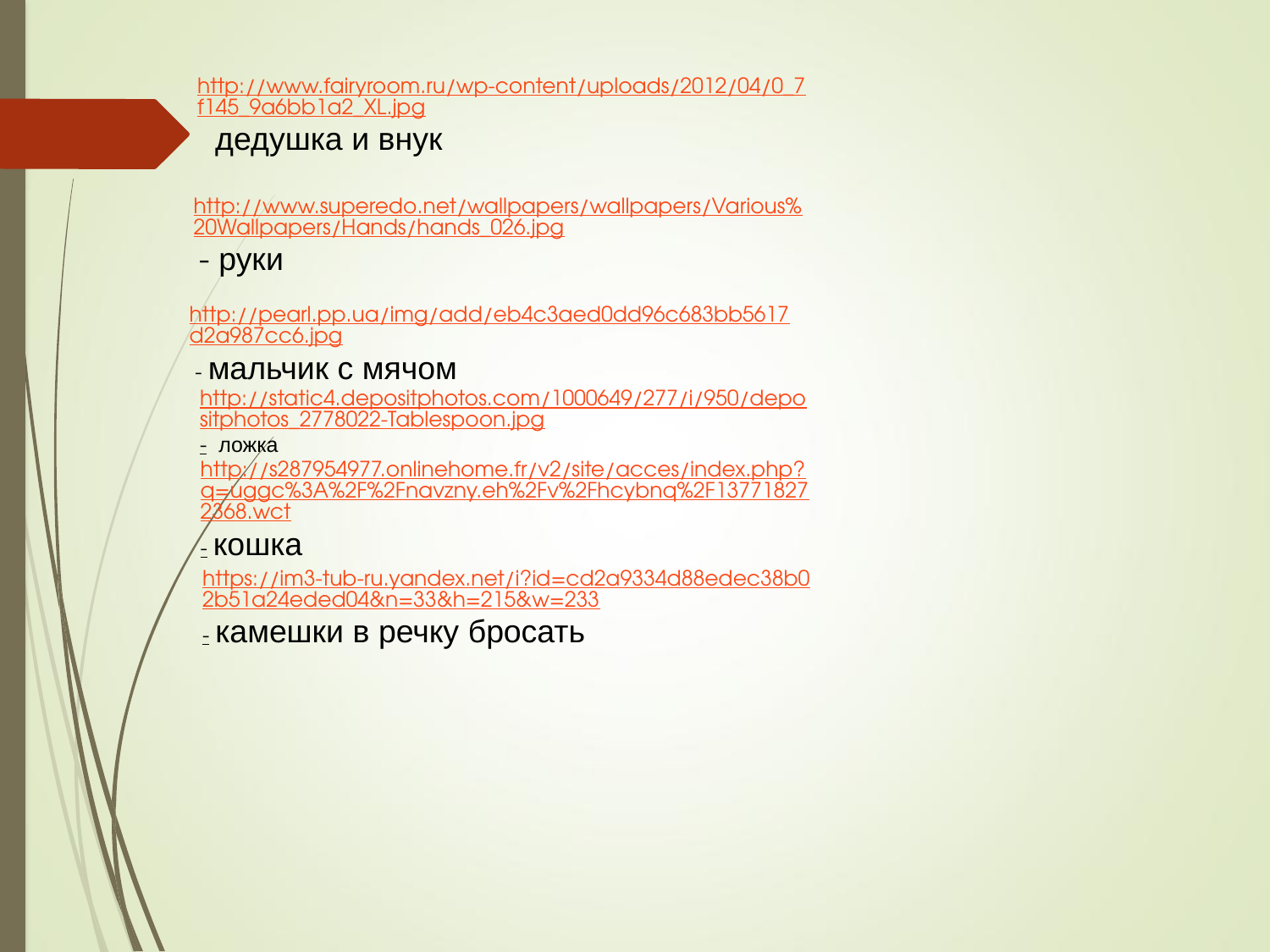

http://www.fairyroom.ru/wp-content/uploads/2012/04/0_7f145_9a6bb1a2_XL.jpg   дедушка и внук
http://www.superedo.net/wallpapers/wallpapers/Various%20Wallpapers/Hands/hands_026.jpg - руки
http://pearl.pp.ua/img/add/eb4c3aed0dd96c683bb5617d2a987cc6.jpg - мальчик с мячом
http://static4.depositphotos.com/1000649/277/i/950/depositphotos_2778022-Tablespoon.jpg-  ложка
http://s287954977.onlinehome.fr/v2/site/acces/index.php?q=uggc%3A%2F%2Fnavzny.eh%2Fv%2Fhcybnq%2F137718272368.wct- кошка
https://im3-tub-ru.yandex.net/i?id=cd2a9334d88edec38b02b51a24eded04&n=33&h=215&w=233- камешки в речку бросать